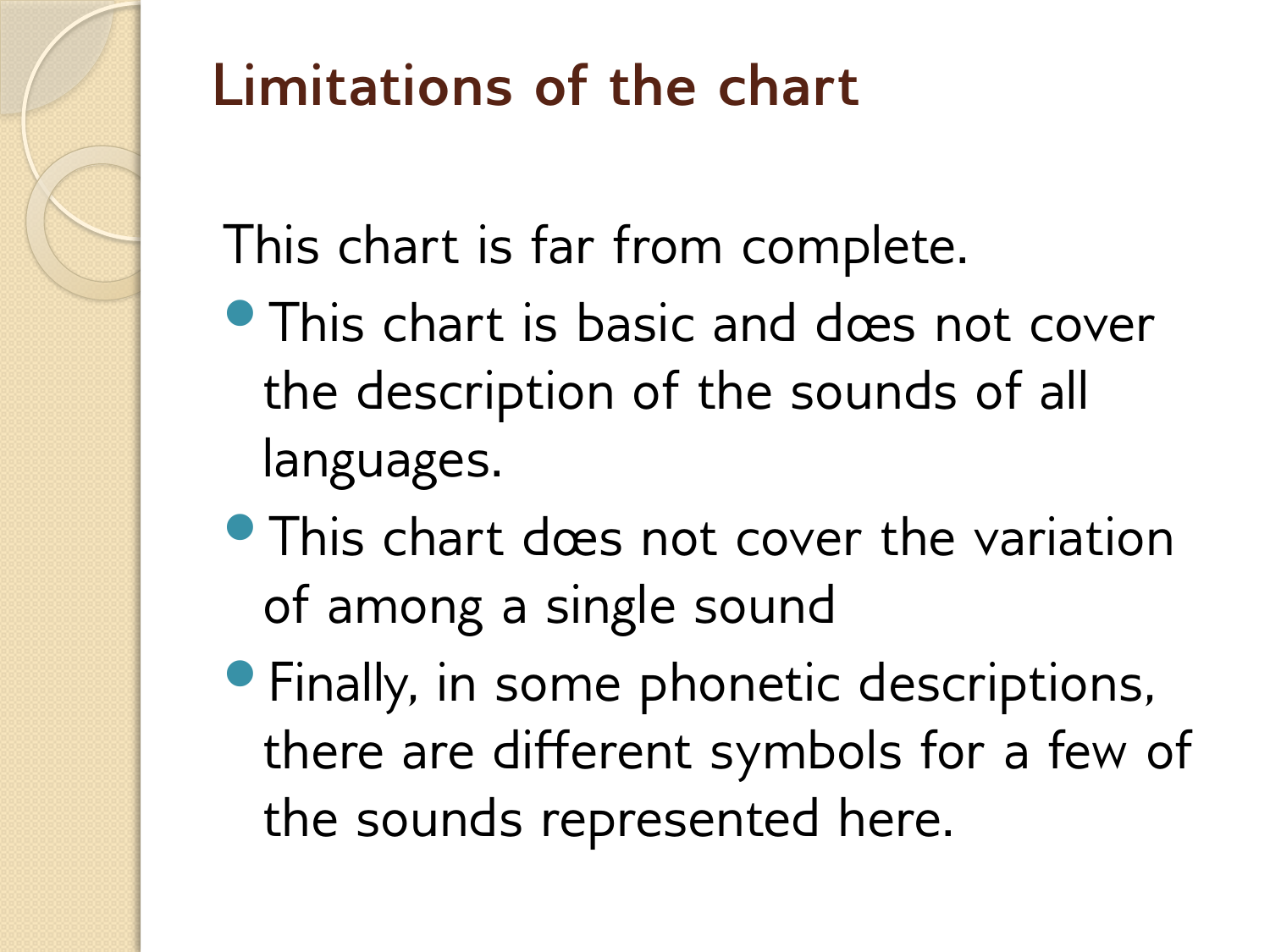

# Limitations of the chart
This chart is far from complete.
This chart is basic and does not cover the description of the sounds of all languages.
This chart does not cover the variation of among a single sound
Finally, in some phonetic descriptions, there are different symbols for a few of the sounds represented here.